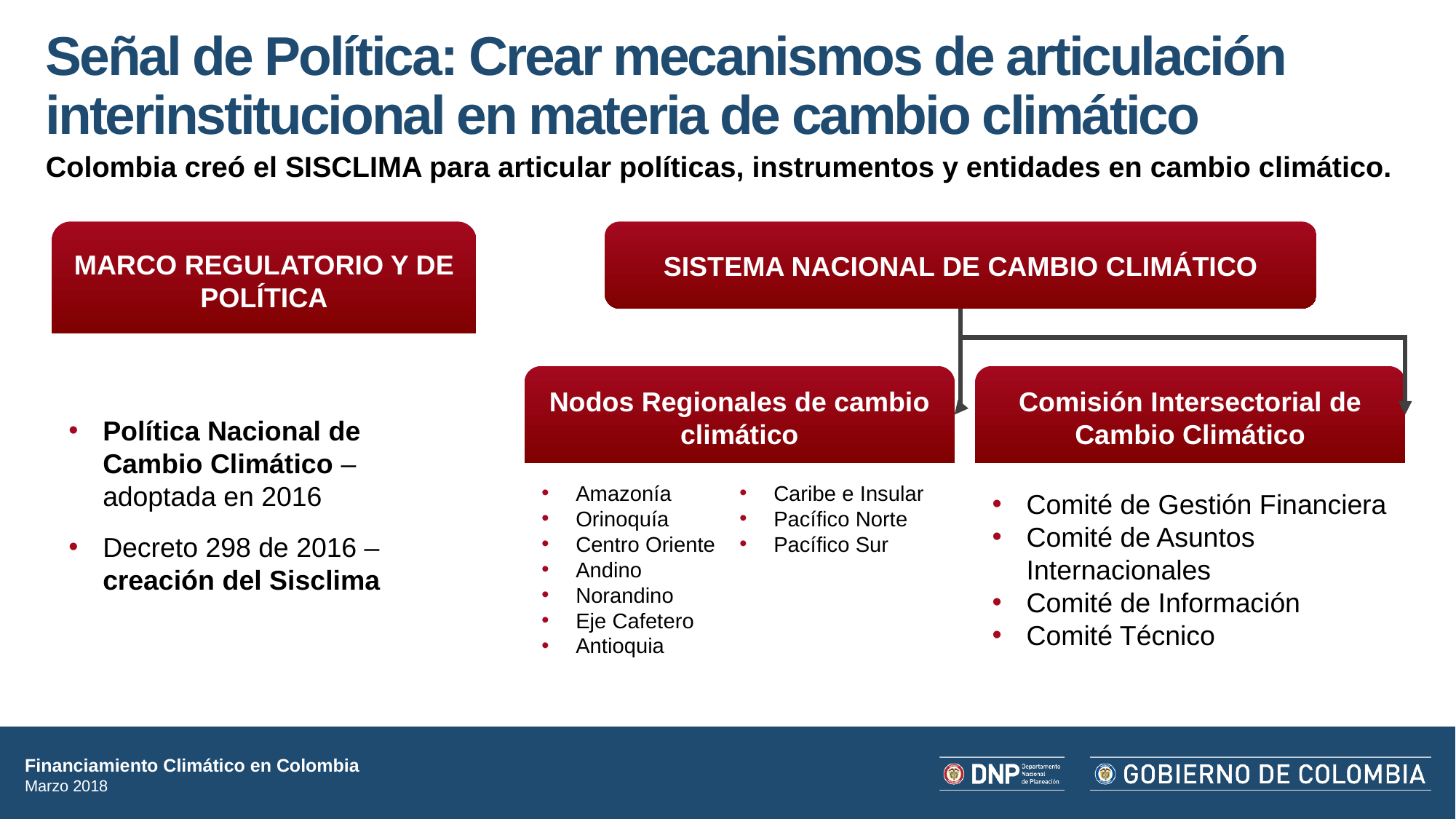

# Señal de Política: Crear mecanismos de articulación interinstitucional en materia de cambio climático
Colombia creó el SISCLIMA para articular políticas, instrumentos y entidades en cambio climático.
MARCO REGULATORIO Y DE POLÍTICA
Política Nacional de Cambio Climático – adoptada en 2016
Decreto 298 de 2016 – creación del Sisclima
SISTEMA NACIONAL DE CAMBIO CLIMÁTICO
Nodos Regionales de cambio climático
Amazonía
Orinoquía
Centro Oriente
Andino
Norandino
Eje Cafetero
Antioquia
Caribe e Insular
Pacífico Norte
Pacífico Sur
Comisión Intersectorial de Cambio Climático
Comité de Gestión Financiera
Comité de Asuntos Internacionales
Comité de Información
Comité Técnico